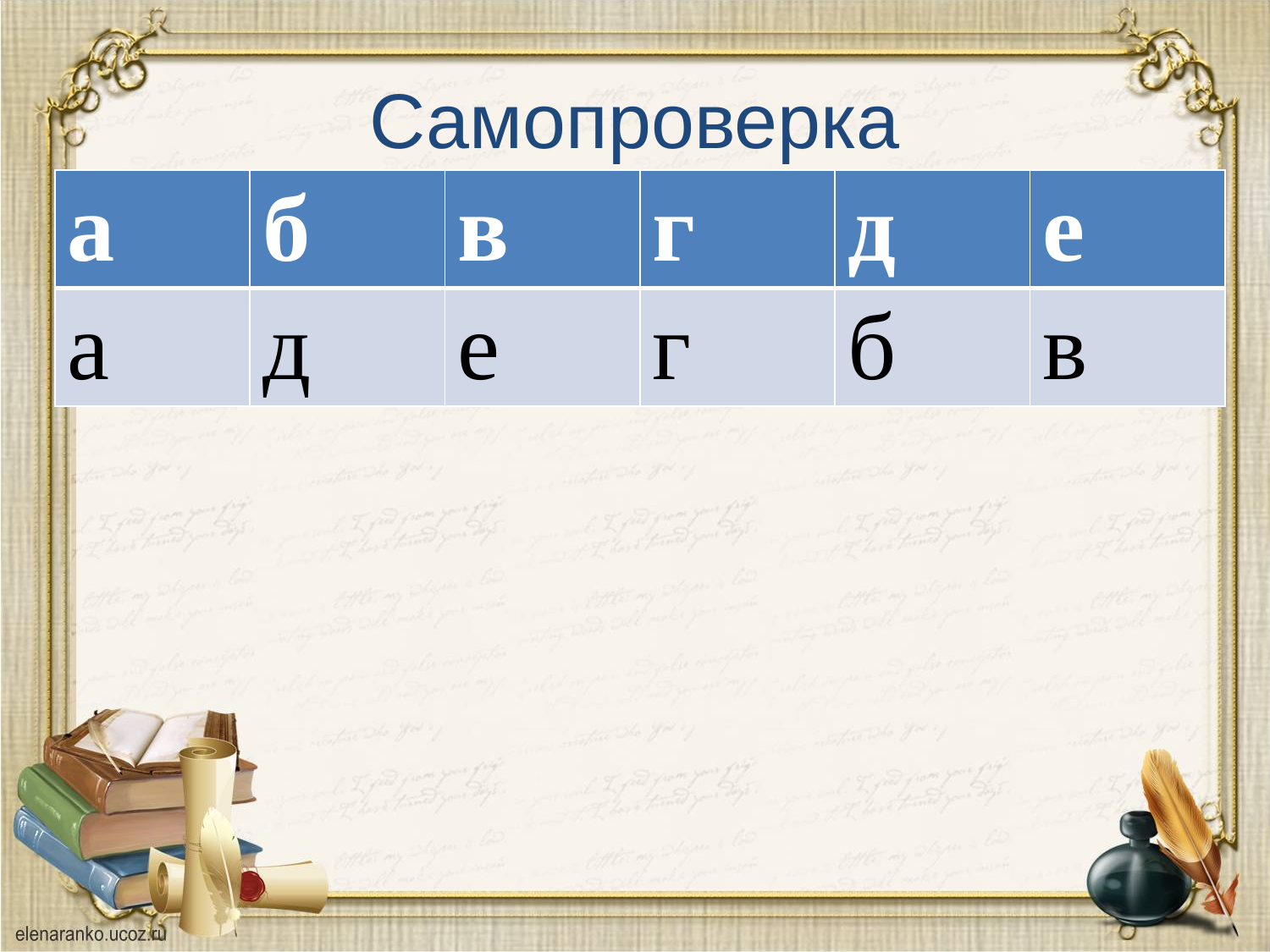

# Самопроверка
| а | б | в | г | д | е |
| --- | --- | --- | --- | --- | --- |
| а | д | е | г | б | в |